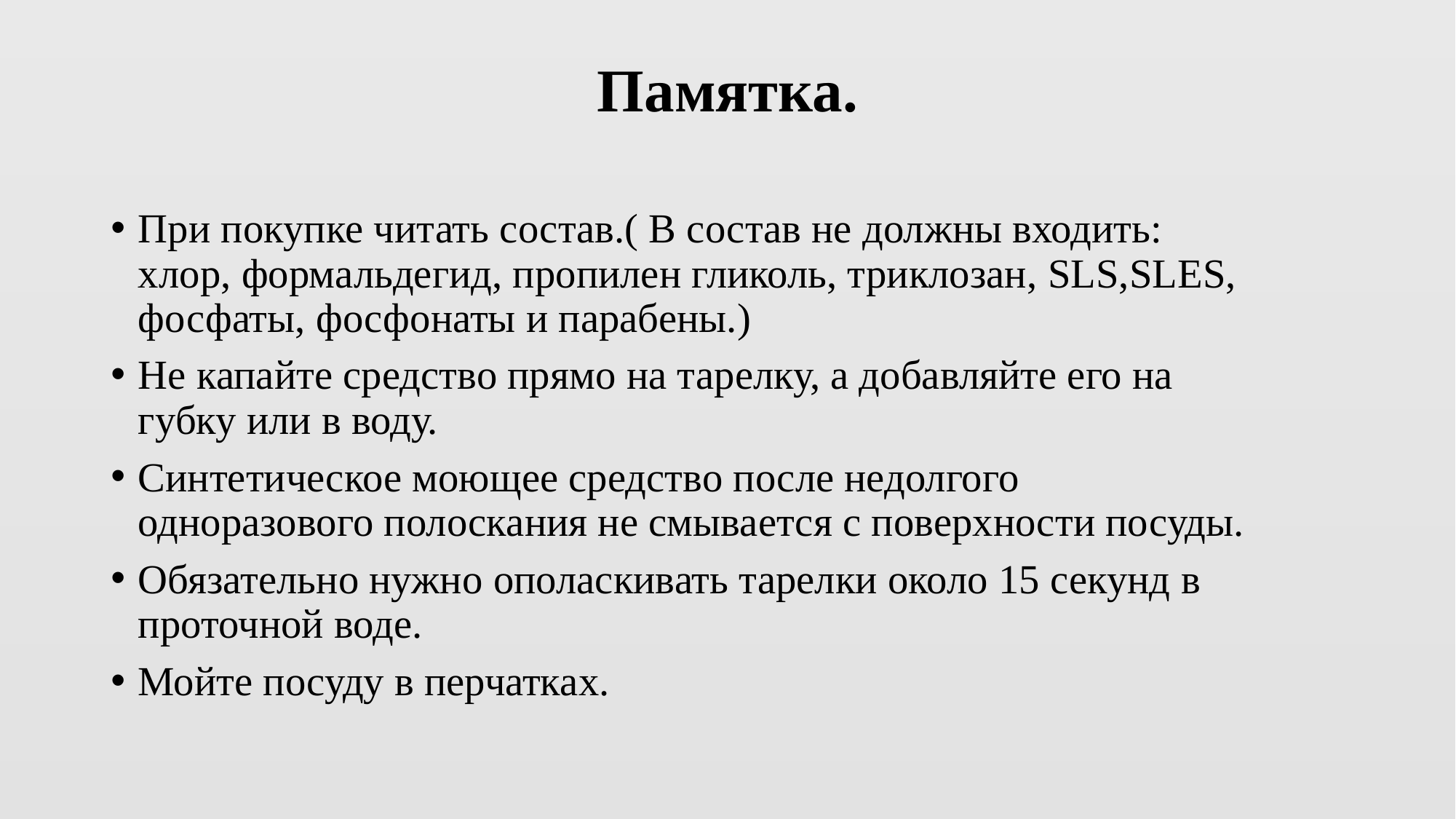

# Памятка.
При покупке читать состав.( В состав не должны входить: хлор, формальдегид, пропилен гликоль, триклозан, SLS,SLES, фосфаты, фосфонаты и парабены.)
Не капайте средство прямо на тарелку, а добавляйте его на губку или в воду.
Синтетическое моющее средство после недолгого одноразового полоскания не смывается с поверхности посуды.
Обязательно нужно ополаскивать тарелки около 15 секунд в проточной воде.
Мойте посуду в перчатках.